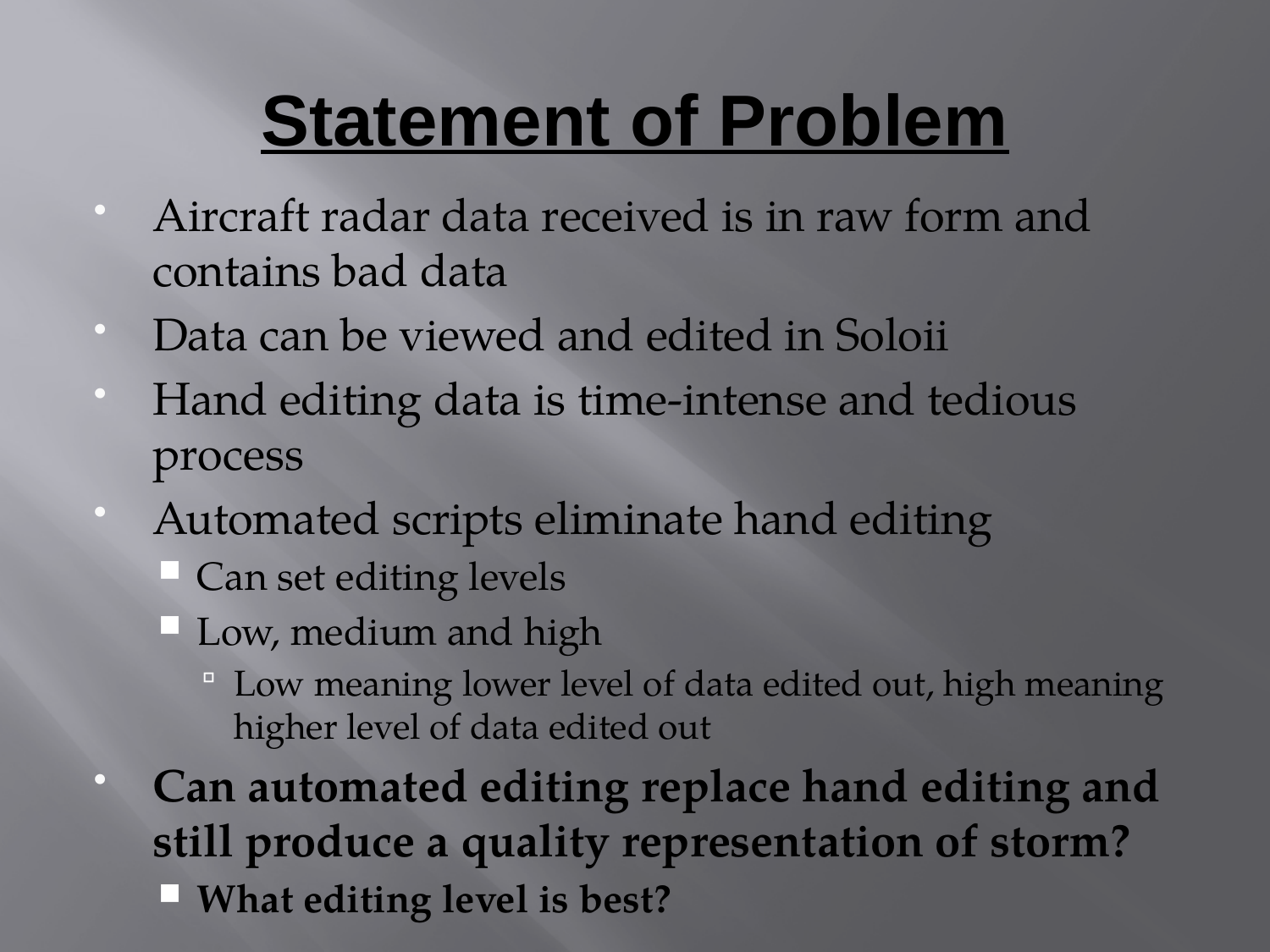

# Statement of Problem
Aircraft radar data received is in raw form and contains bad data
Data can be viewed and edited in Soloii
Hand editing data is time-intense and tedious process
Automated scripts eliminate hand editing
Can set editing levels
Low, medium and high
Low meaning lower level of data edited out, high meaning higher level of data edited out
Can automated editing replace hand editing and still produce a quality representation of storm?
What editing level is best?